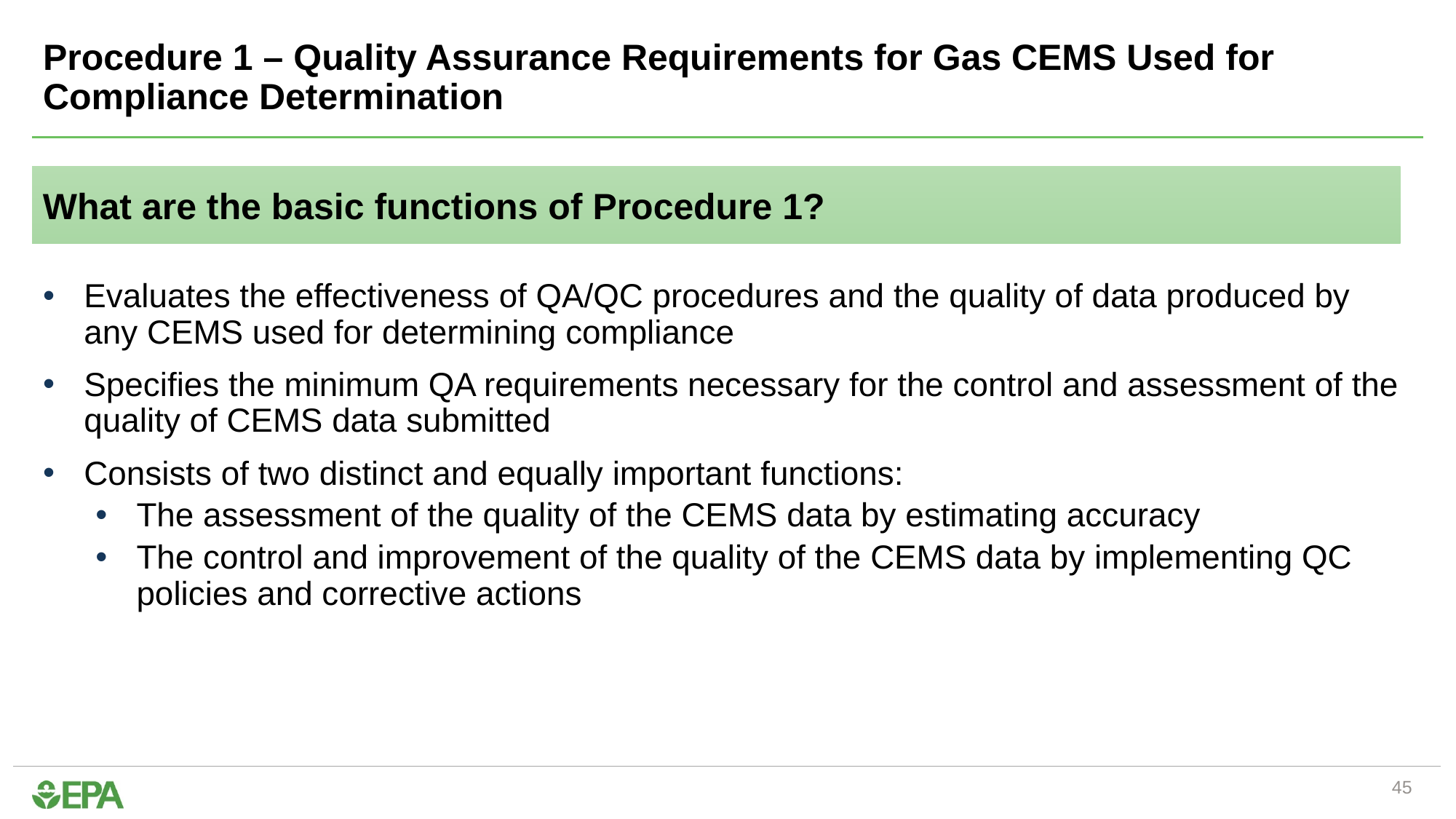

# Procedure 1 – Quality Assurance Requirements for Gas CEMS Used for Compliance Determination
What are the basic functions of Procedure 1?
Evaluates the effectiveness of QA/QC procedures and the quality of data produced by any CEMS used for determining compliance
Specifies the minimum QA requirements necessary for the control and assessment of the quality of CEMS data submitted
Consists of two distinct and equally important functions:
The assessment of the quality of the CEMS data by estimating accuracy
The control and improvement of the quality of the CEMS data by implementing QC policies and corrective actions
45